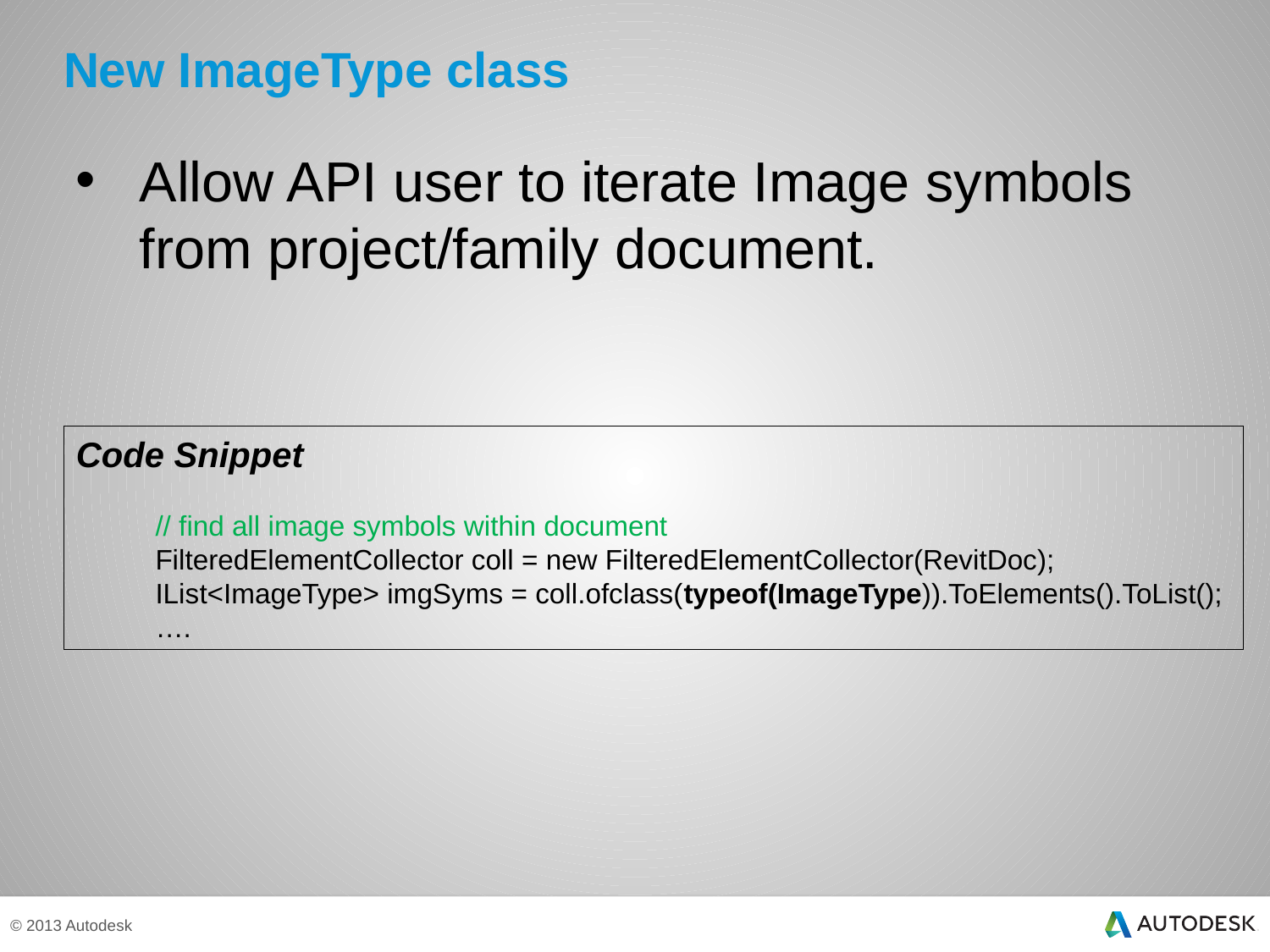

# New ImageType class
Allow API user to iterate Image symbols from project/family document.
Code Snippet

// find all image symbols within document
FilteredElementCollector coll = new FilteredElementCollector(RevitDoc);
IList<ImageType> imgSyms = coll.ofclass(typeof(ImageType)).ToElements().ToList();
….